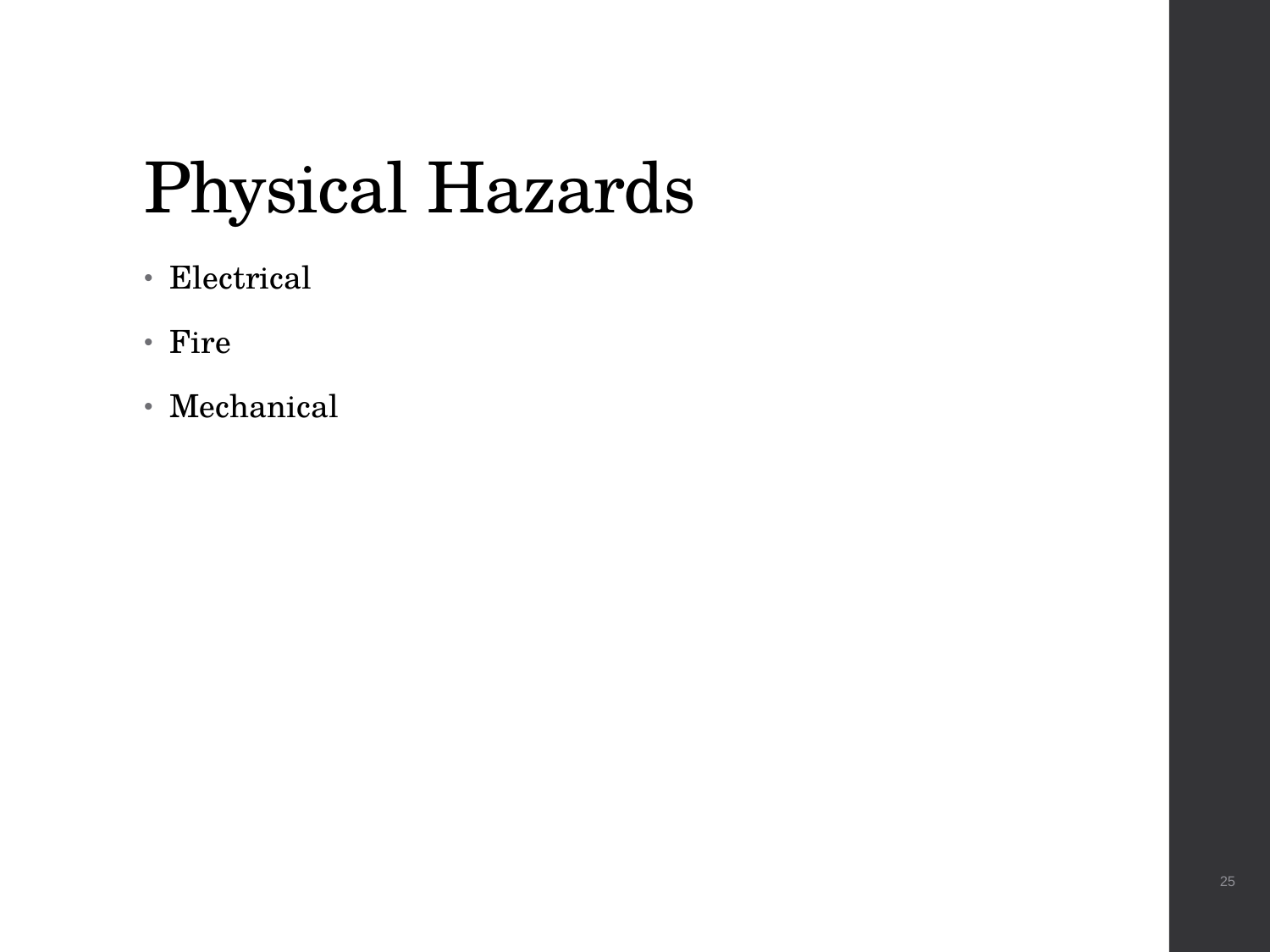

# Physical Hazards
Electrical
Fire
Mechanical
 25